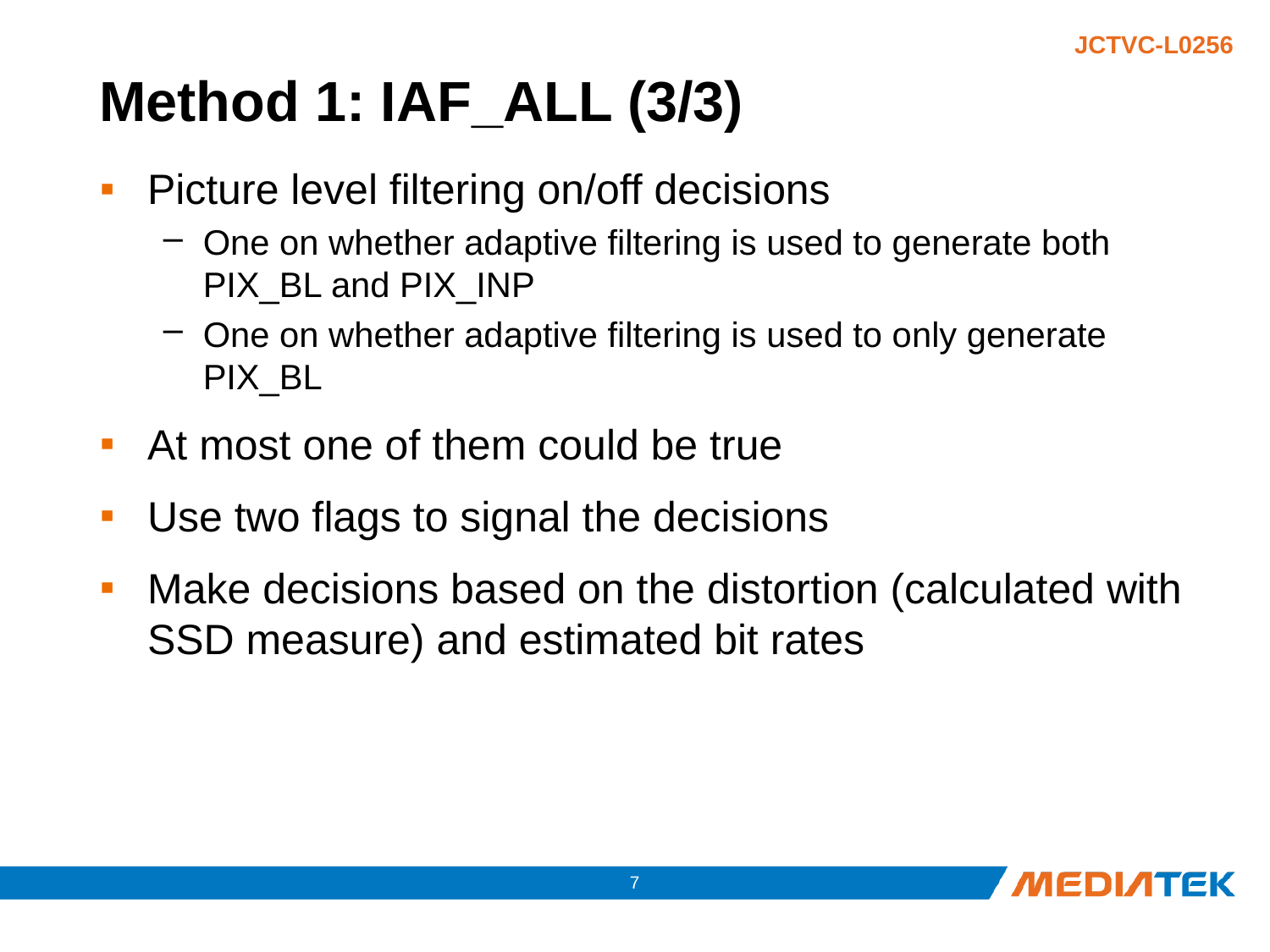

# Method 1: IAF_ALL (3/3)
Picture level filtering on/off decisions
One on whether adaptive filtering is used to generate both PIX_BL and PIX_INP
One on whether adaptive filtering is used to only generate PIX_BL
At most one of them could be true
Use two flags to signal the decisions
Make decisions based on the distortion (calculated with SSD measure) and estimated bit rates

7